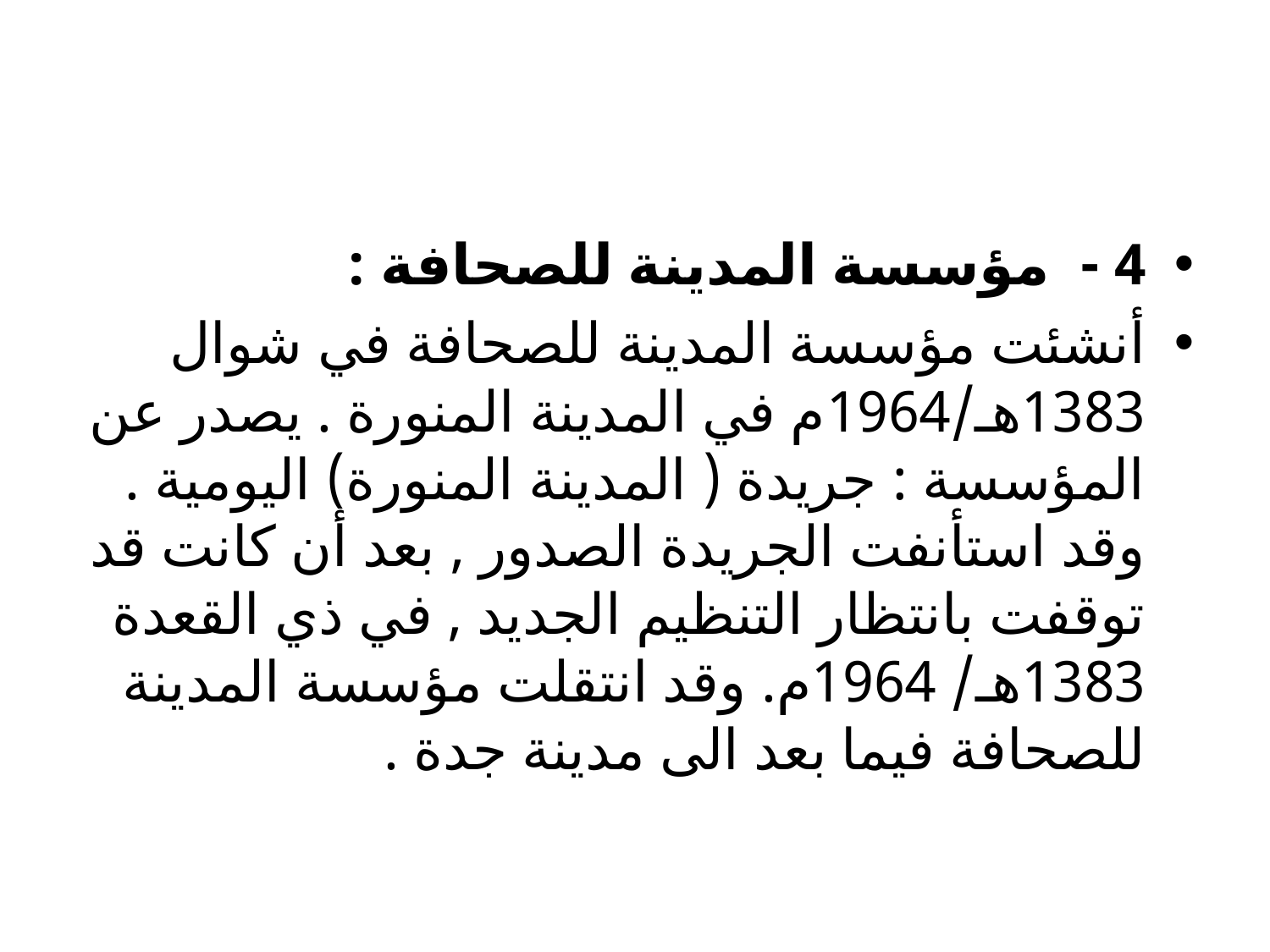

#
4 -  مؤسسة المدينة للصحافة :
أنشئت مؤسسة المدينة للصحافة في شوال 1383هـ/1964م في المدينة المنورة . يصدر عن المؤسسة : جريدة ( المدينة المنورة) اليومية . وقد استأنفت الجريدة الصدور , بعد أن كانت قد توقفت بانتظار التنظيم الجديد , في ذي القعدة 1383هـ/ 1964م. وقد انتقلت مؤسسة المدينة للصحافة فيما بعد الى مدينة جدة .